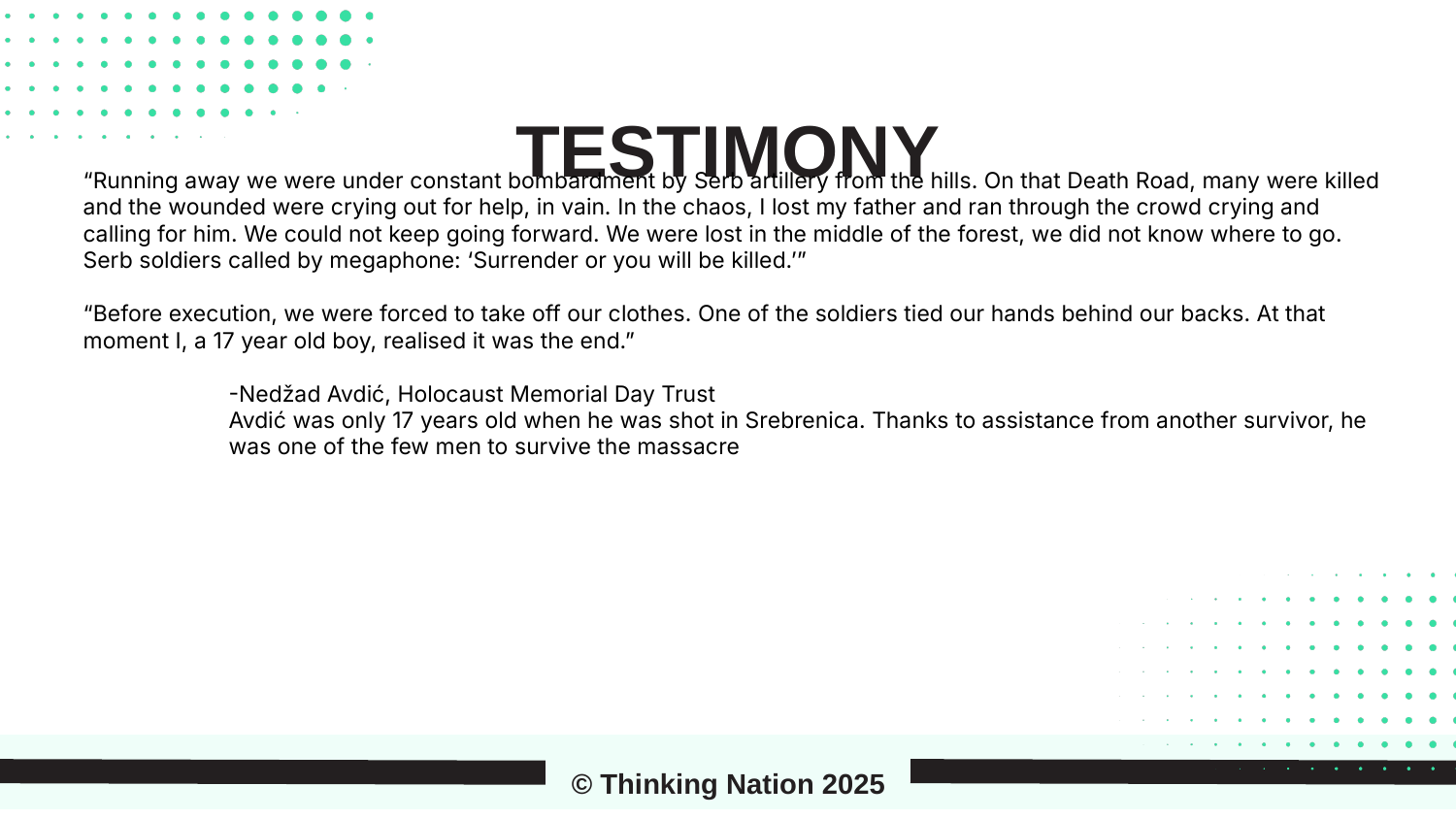

TESTIMONY
“Running away we were under constant bombardment by Serb artillery from the hills. On that Death Road, many were killed and the wounded were crying out for help, in vain. In the chaos, I lost my father and ran through the crowd crying and calling for him. We could not keep going forward. We were lost in the middle of the forest, we did not know where to go. Serb soldiers called by megaphone: ‘Surrender or you will be killed.’”

“Before execution, we were forced to take off our clothes. One of the soldiers tied our hands behind our backs. At that moment I, a 17 year old boy, realised it was the end.”

	-Nedžad Avdić, Holocaust Memorial Day Trust
Avdić was only 17 years old when he was shot in Srebrenica. Thanks to assistance from another survivor, he was one of the few men to survive the massacre

© Thinking Nation 2025